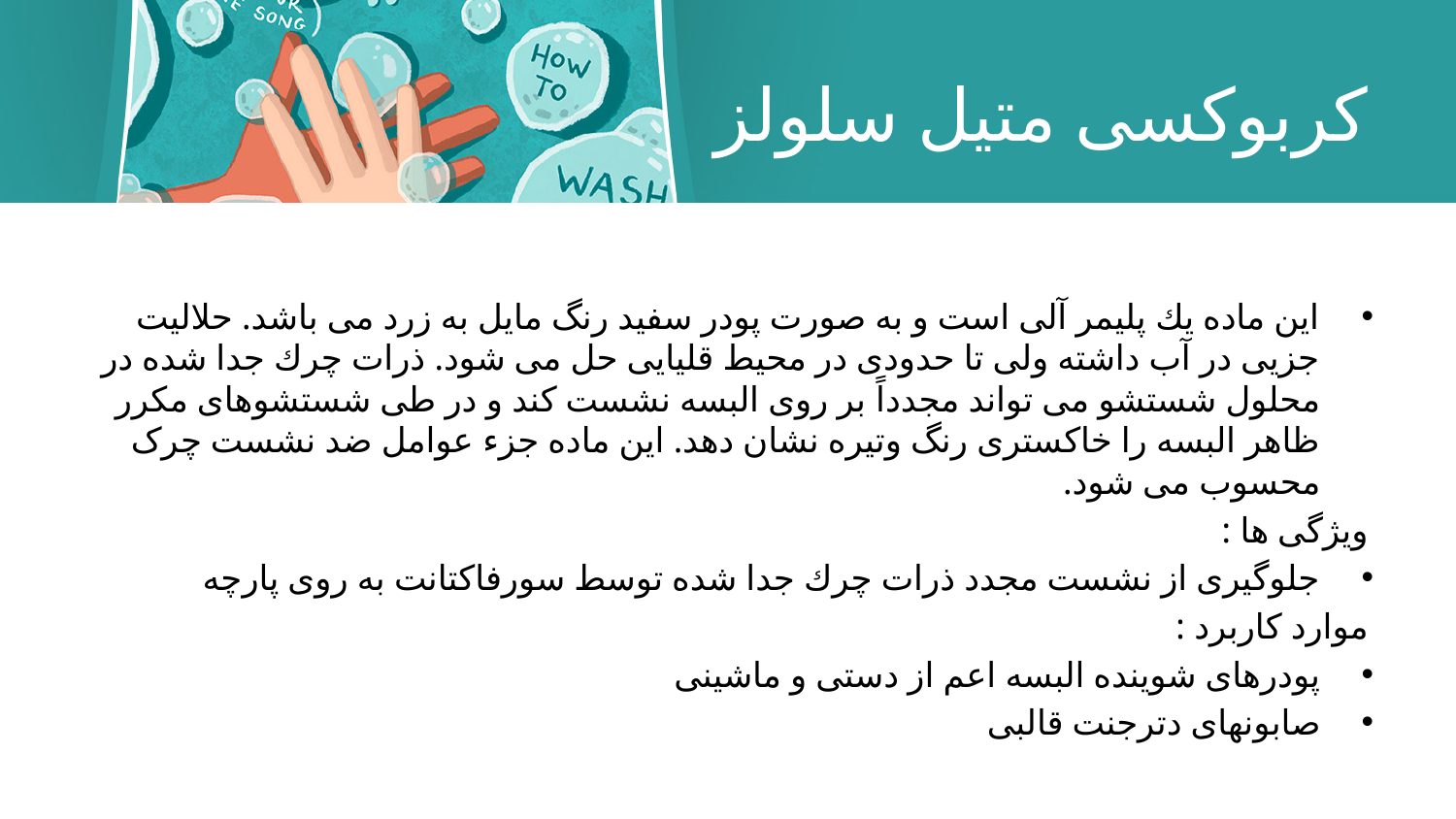

# کربوکسی متیل سلولز

این ماده یك پلیمر آلی است و به صورت پودر سفید رنگ مایل به زرد می باشد. حلالیت جزیی در آب داشته ولی تا حدودی در محیط قلیایی حل می شود. ذرات چرك جدا شده در محلول شستشو می تواند مجدداً بر روی البسه نشست كند و در طی شستشوهای مكرر ظاهر البسه را خاكستری رنگ وتیره نشان دهد. این ماده جزء عوامل ضد نشست چرک محسوب می شود.
ویژگی ها :
جلوگیری از نشست مجدد ذرات چرك جدا شده توسط سورفاکتانت به روی پارچه
موارد كاربرد :
پودرهای شوینده البسه اعم از دستی و ماشینی
صابونهای دترجنت قالبی